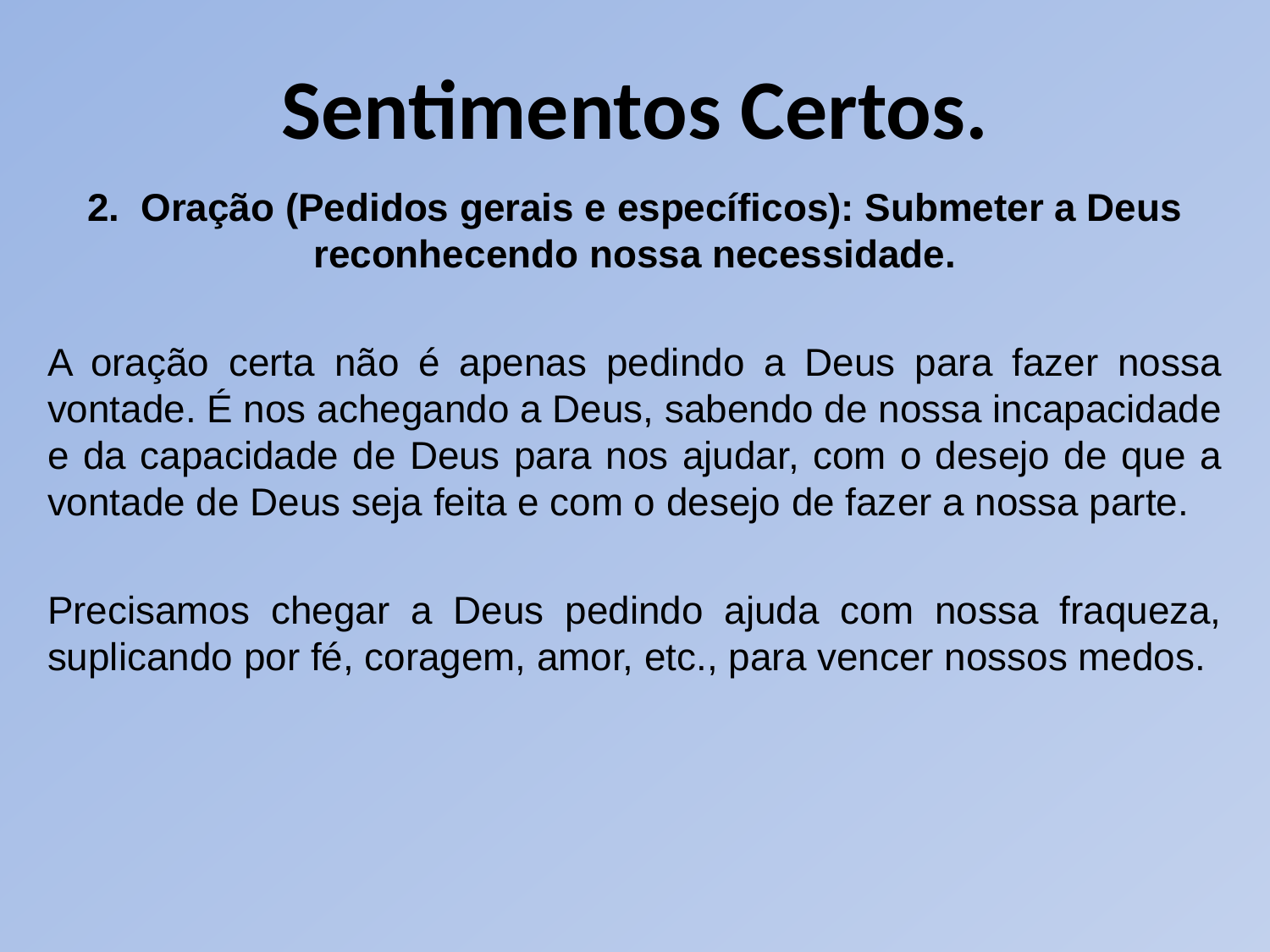

Sentimentos Certos.
2.  Oração (Pedidos gerais e específicos): Submeter a Deus reconhecendo nossa necessidade.

A oração certa não é apenas pedindo a Deus para fazer nossa vontade. É nos achegando a Deus, sabendo de nossa incapacidade e da capacidade de Deus para nos ajudar, com o desejo de que a vontade de Deus seja feita e com o desejo de fazer a nossa parte.

Precisamos chegar a Deus pedindo ajuda com nossa fraqueza, suplicando por fé, coragem, amor, etc., para vencer nossos medos.